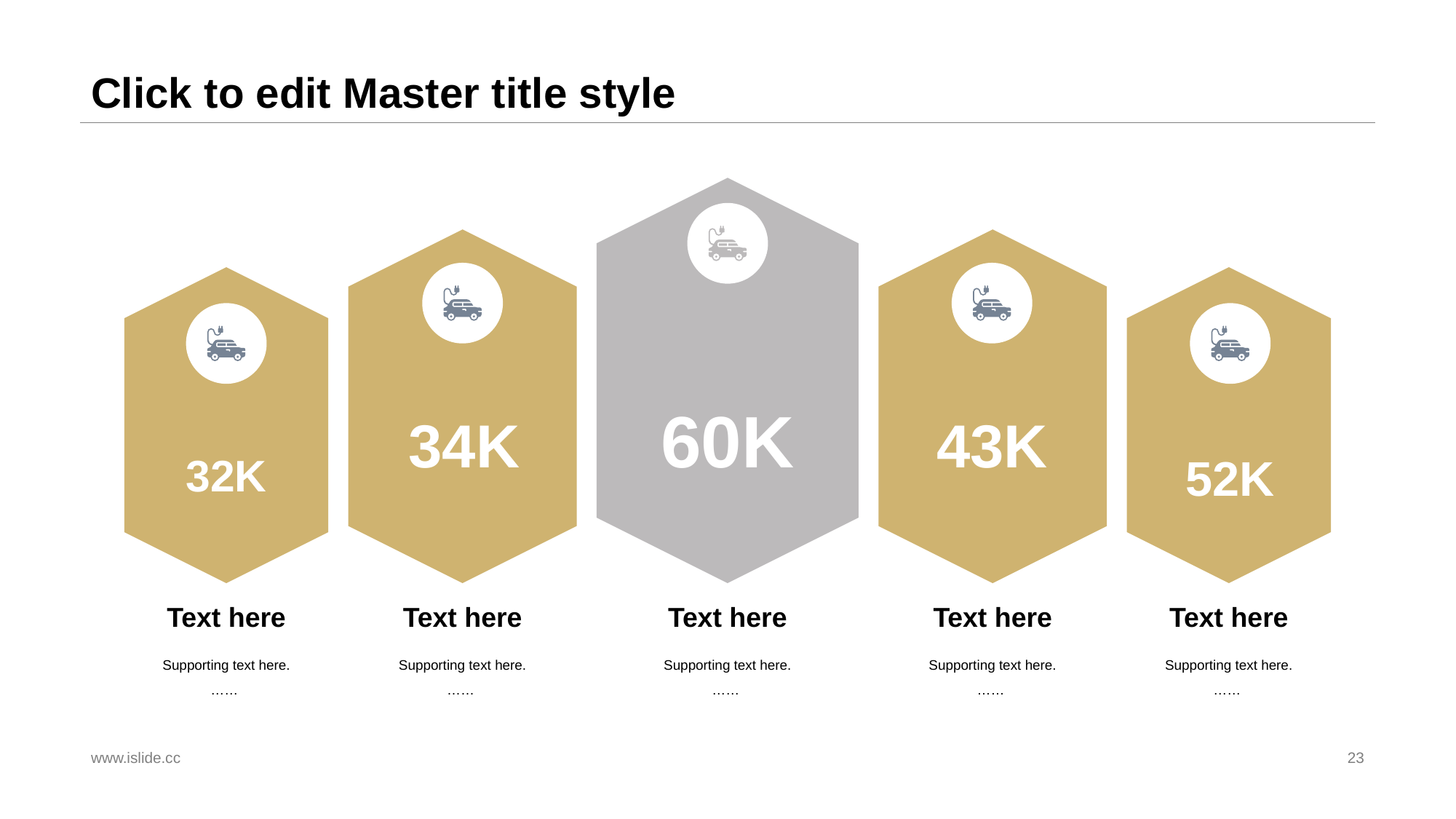

# Click to edit Master title style

60K
43K
34K
32K
52K
Text here
Supporting text here.
……
Text here
Supporting text here.
……
Text here
Supporting text here.
……
Text here
Supporting text here.
……
Text here
Supporting text here.
……
www.islide.cc
23